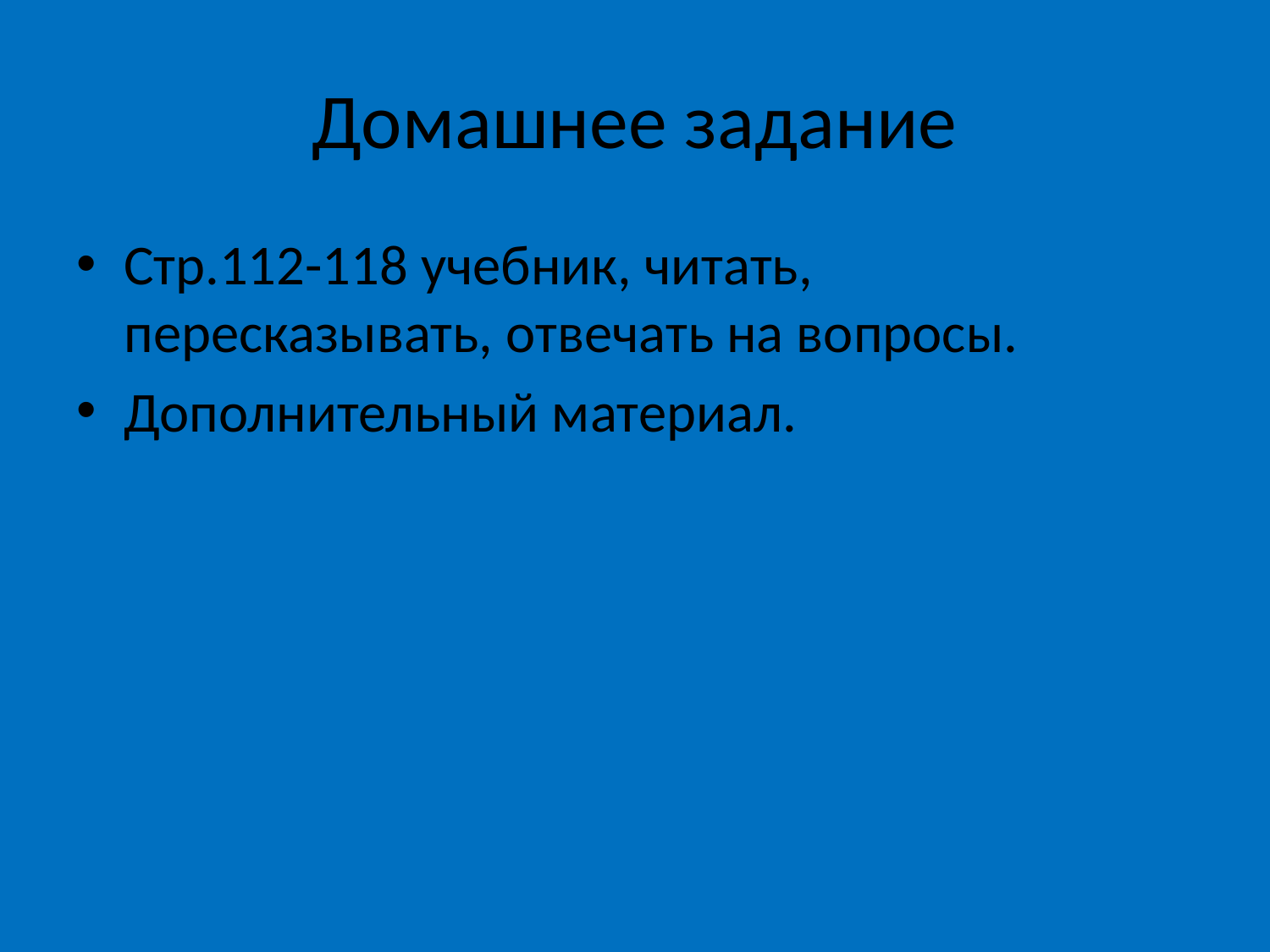

# Домашнее задание
Стр.112-118 учебник, читать, пересказывать, отвечать на вопросы.
Дополнительный материал.